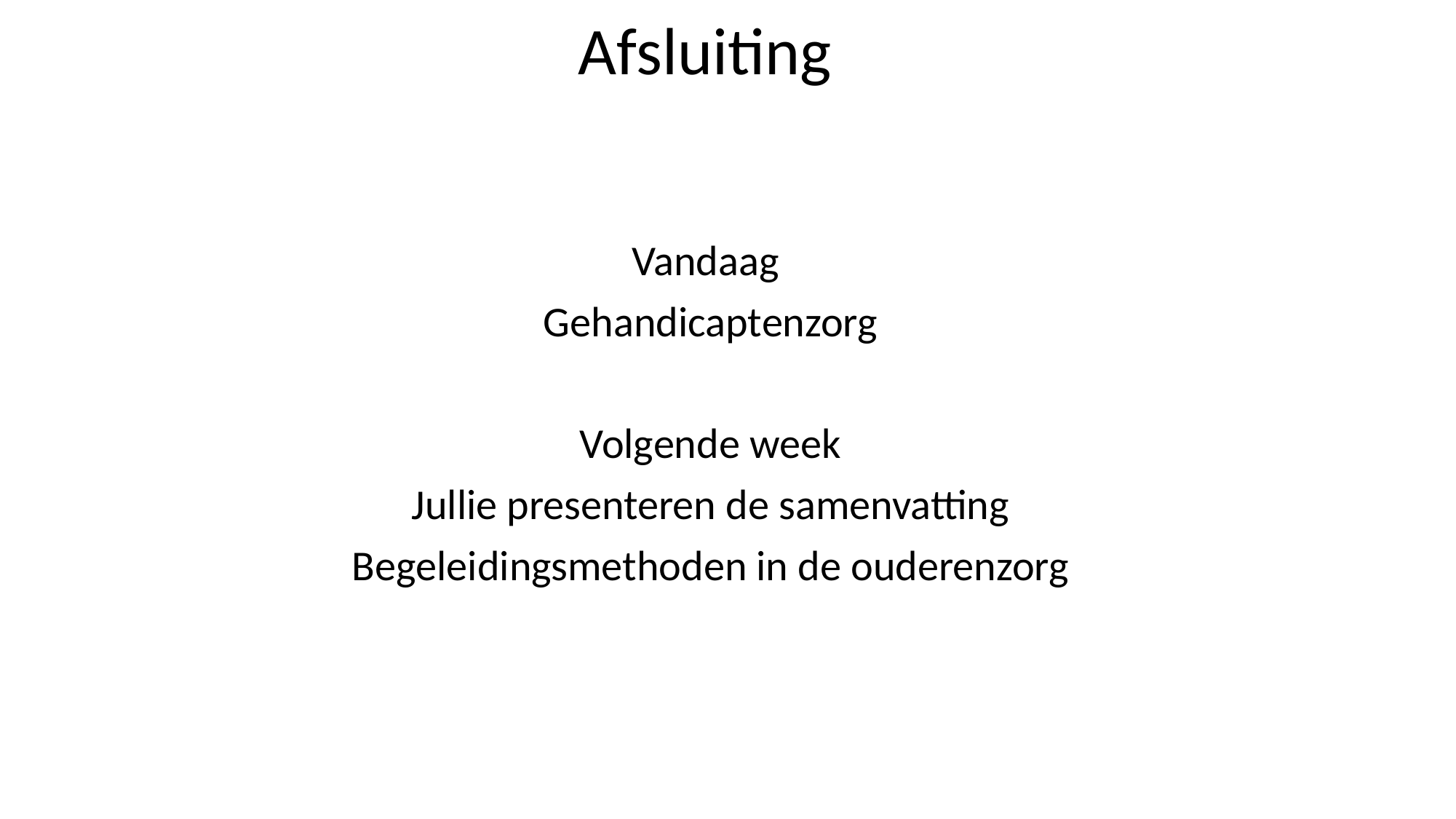

# Afsluiting
Vandaag
Gehandicaptenzorg

Volgende week
Jullie presenteren de samenvatting
Begeleidingsmethoden in de ouderenzorg